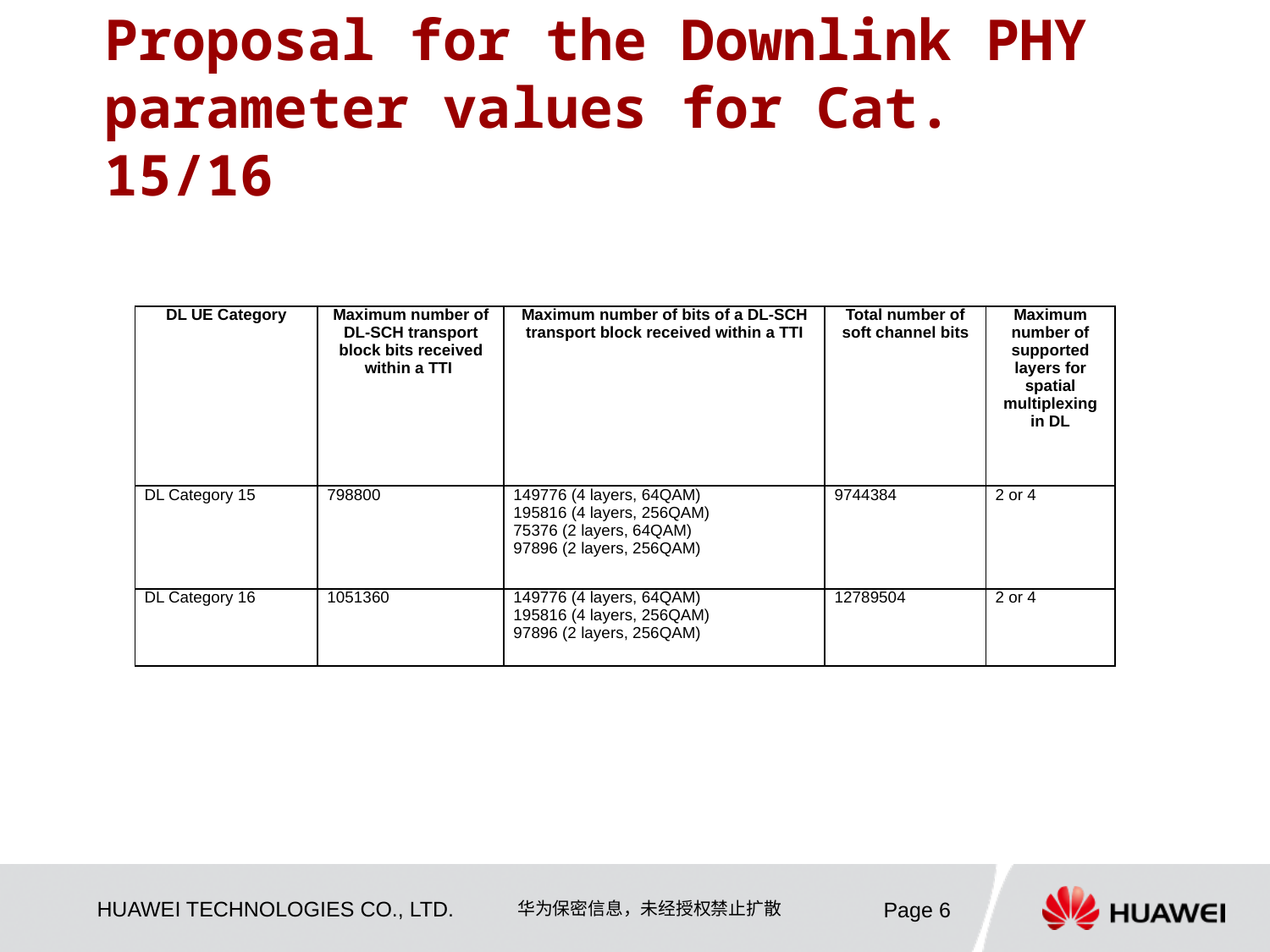

# Proposal for the Downlink PHY parameter values for Cat. 15/16
| DL UE Category | Maximum number of DL-SCH transport block bits received within a TTI | Maximum number of bits of a DL-SCH transport block received within a TTI | Total number of soft channel bits | Maximum number of supported layers for spatial multiplexing in DL |
| --- | --- | --- | --- | --- |
| DL Category 15 | 798800 | 149776 (4 layers, 64QAM) 195816 (4 layers, 256QAM) 75376 (2 layers, 64QAM) 97896 (2 layers, 256QAM) | 9744384 | 2 or 4 |
| DL Category 16 | 1051360 | 149776 (4 layers, 64QAM) 195816 (4 layers, 256QAM) 97896 (2 layers, 256QAM) | 12789504 | 2 or 4 |